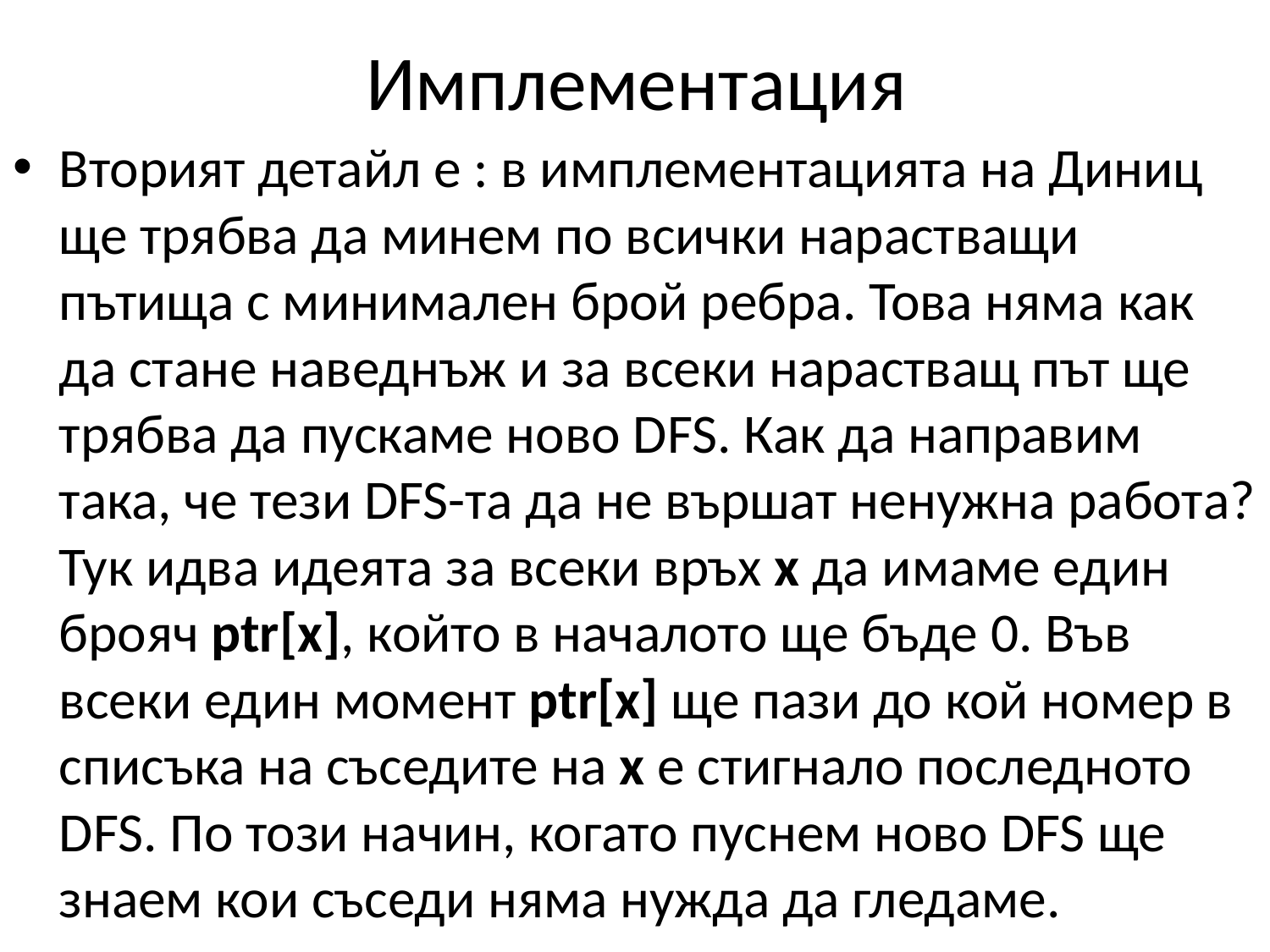

# Имплементация
Вторият детайл е : в имплементацията на Диниц ще трябва да минем по всички нарастващи пътища с минимален брой ребра. Това няма как да стане наведнъж и за всеки нарастващ път ще трябва да пускаме ново DFS. Как да направим така, че тези DFS-та да не вършат ненужна работа? Тук идва идеята за всеки връх x да имаме един брояч ptr[x], който в началото ще бъде 0. Във всеки един момент ptr[x] ще пази до кой номер в списъка на съседите на x е стигнало последното DFS. По този начин, когато пуснем ново DFS ще знаем кои съседи няма нужда да гледаме.